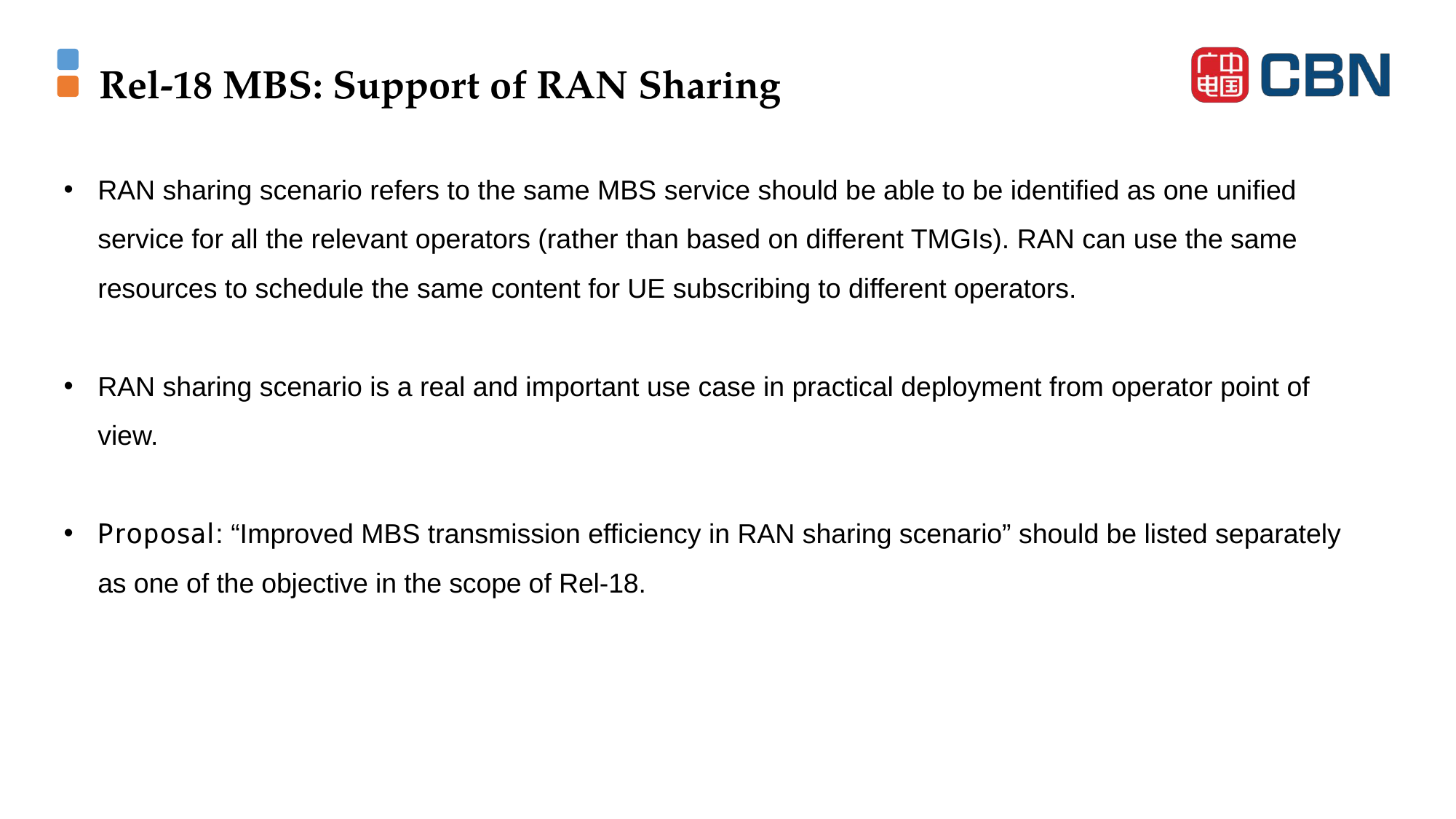

# Rel-18 MBS: Support of RAN Sharing
RAN sharing scenario refers to the same MBS service should be able to be identified as one unified service for all the relevant operators (rather than based on different TMGIs). RAN can use the same resources to schedule the same content for UE subscribing to different operators.

RAN sharing scenario is a real and important use case in practical deployment from operator point of view.

Proposal: “Improved MBS transmission efficiency in RAN sharing scenario” should be listed separately as one of the objective in the scope of Rel-18.